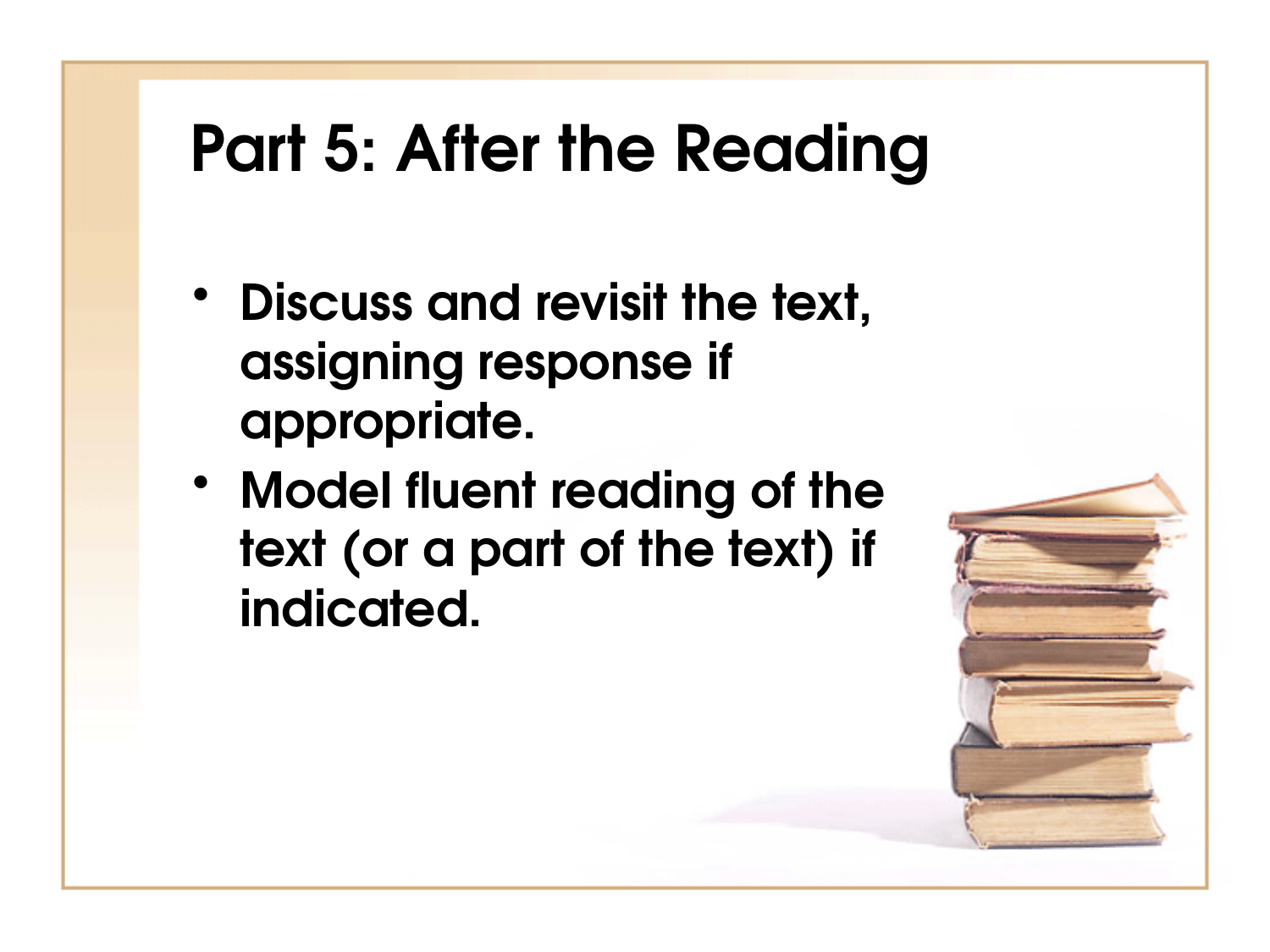

# Part 5: After the Reading
Discuss and revisit the text, assigning response if appropriate.
Model fluent reading of the text (or a part of the text) if indicated.